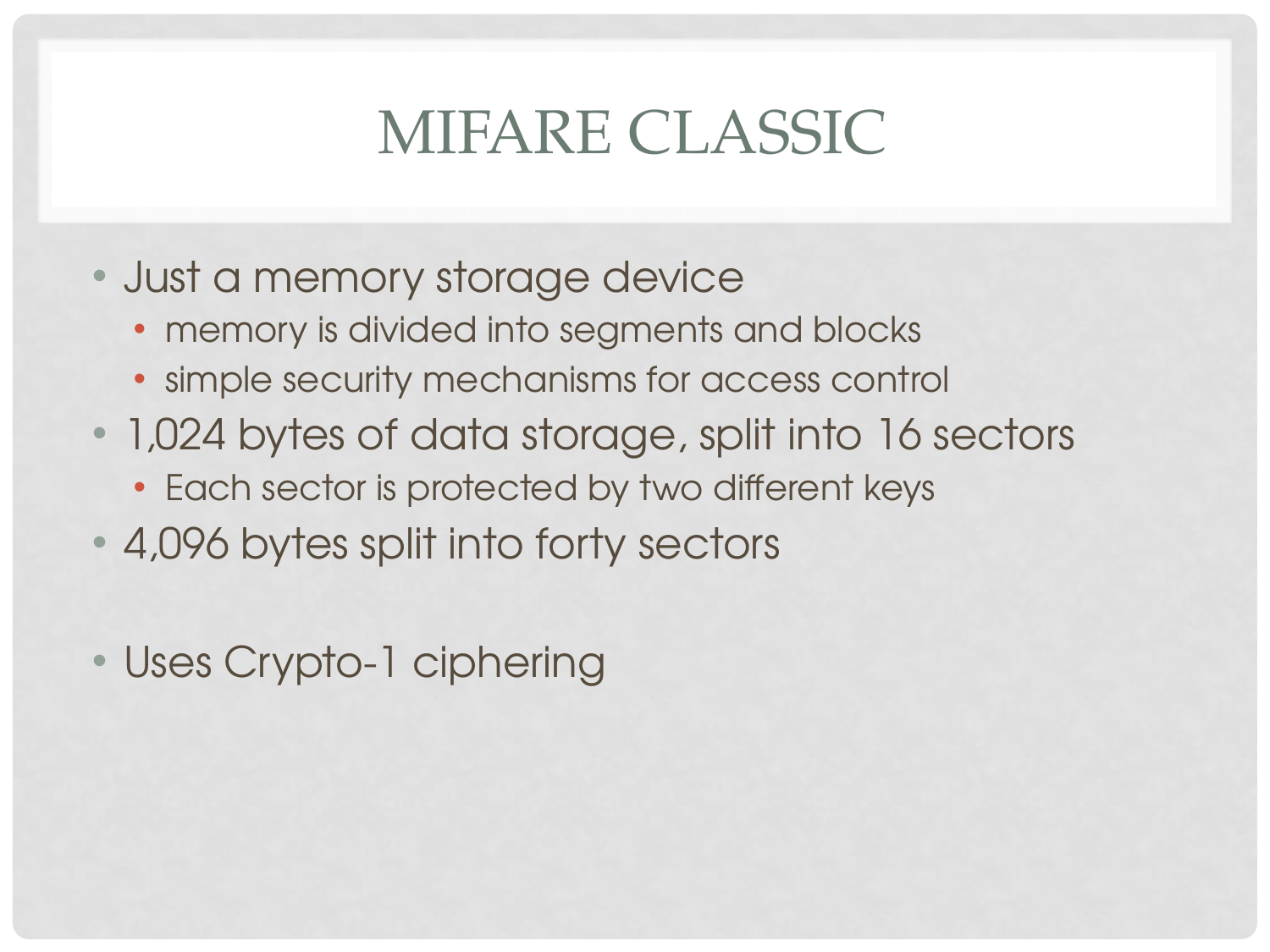

# MIFARE classic
Just a memory storage device
memory is divided into segments and blocks
simple security mechanisms for access control
1,024 bytes of data storage, split into 16 sectors
Each sector is protected by two different keys
4,096 bytes split into forty sectors

Uses Crypto-1 ciphering